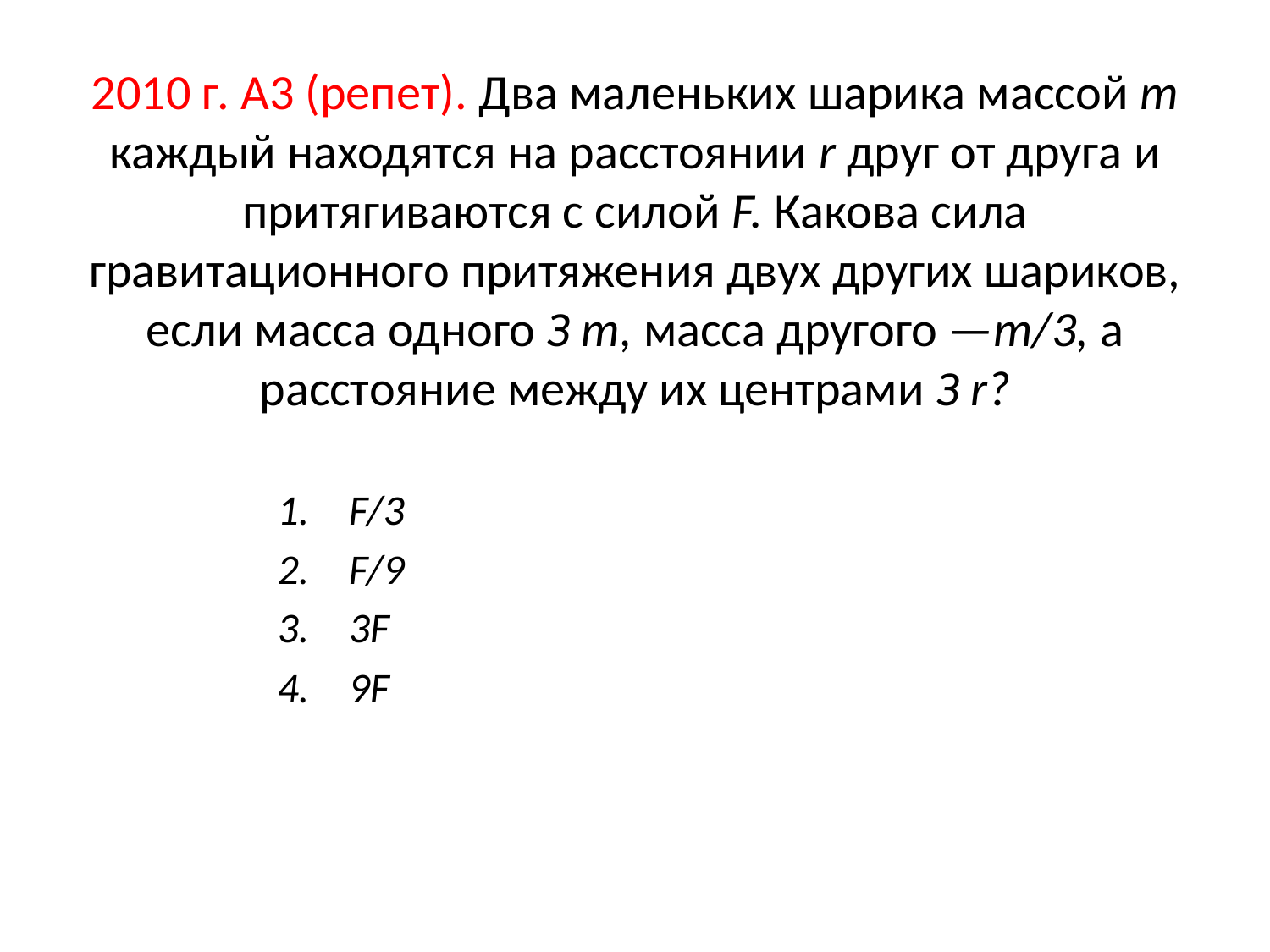

# 2010 г. А3 (репет). Два маленьких шарика массой т каждый находятся на расстоянии r друг от друга и притягиваются с силой F. Какова сила гравитационного притяжения двух других шариков, если масса одного З т, масса другого —m/3, а расстояние между их центрами З r?
F/3
F/9
3F
9F